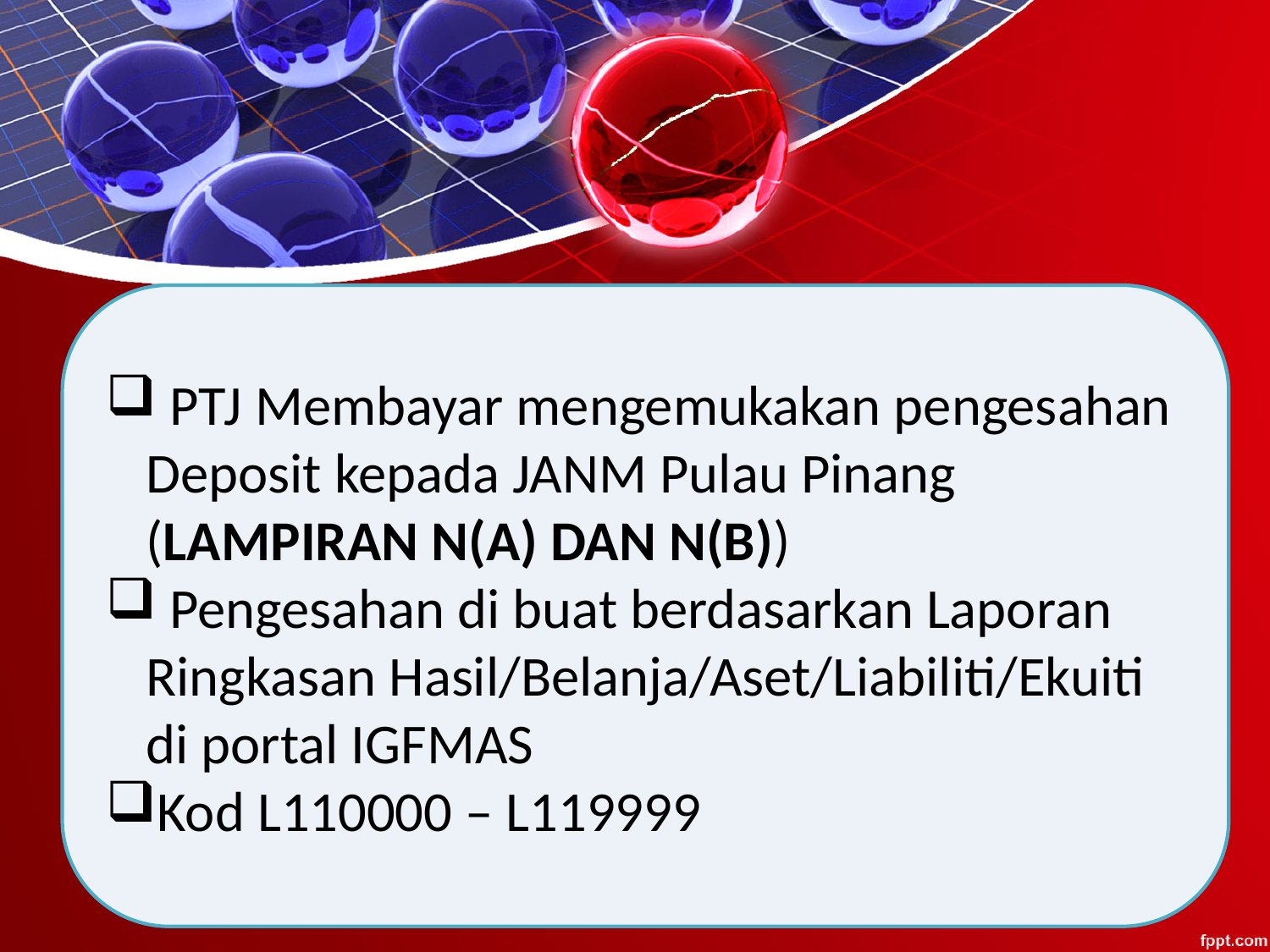

PTJ Membayar mengemukakan pengesahan Deposit kepada JANM Pulau Pinang (LAMPIRAN N(A) DAN N(B))
 Pengesahan di buat berdasarkan Laporan Ringkasan Hasil/Belanja/Aset/Liabiliti/Ekuiti di portal IGFMAS
Kod L110000 – L119999